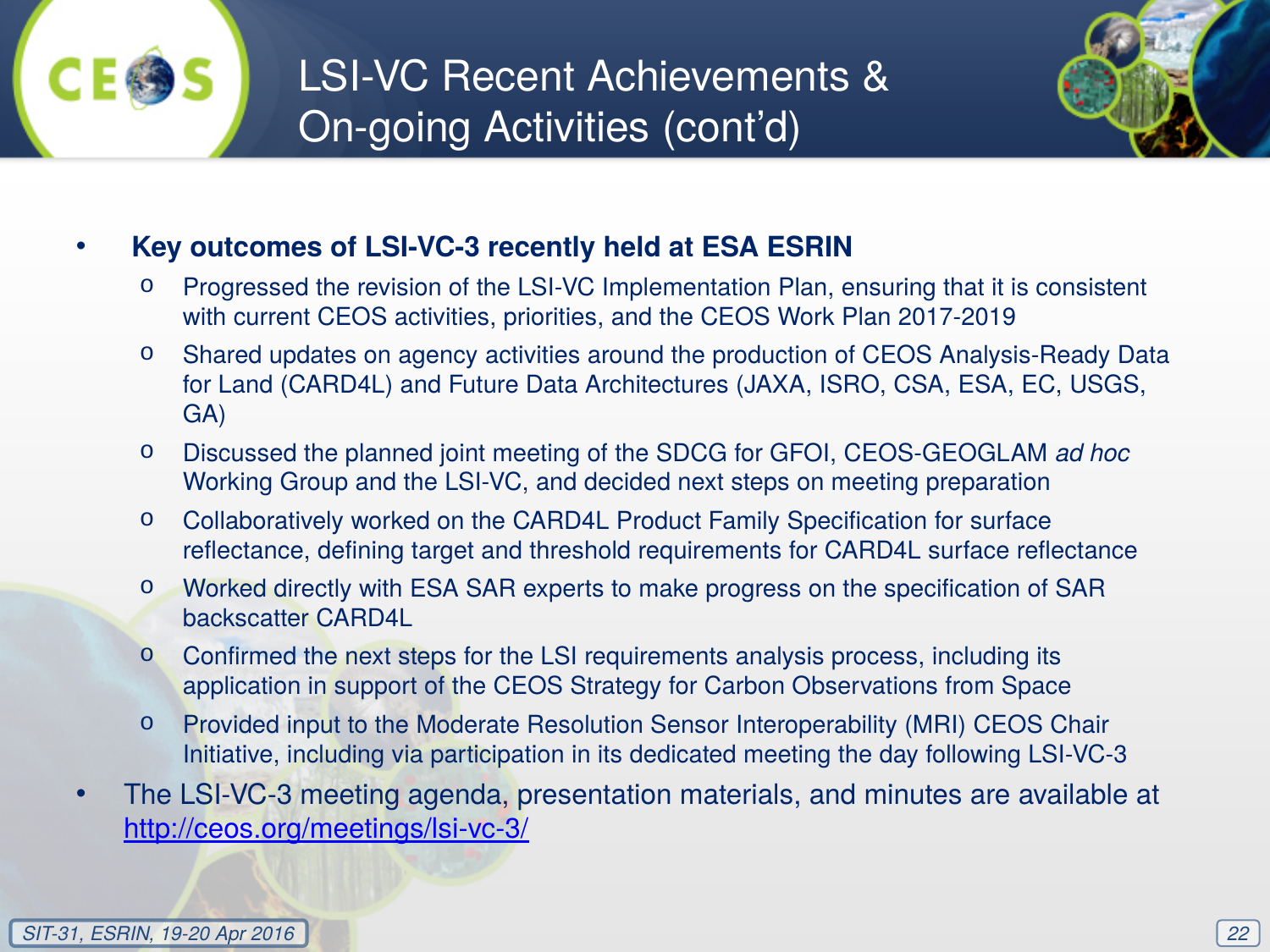

LSI-VC Recent Achievements & On-going Activities (cont’d)
 Key outcomes of LSI-VC-3 recently held at ESA ESRIN
Progressed the revision of the LSI-VC Implementation Plan, ensuring that it is consistent with current CEOS activities, priorities, and the CEOS Work Plan 2017-2019
Shared updates on agency activities around the production of CEOS Analysis-Ready Data for Land (CARD4L) and Future Data Architectures (JAXA, ISRO, CSA, ESA, EC, USGS, GA)
Discussed the planned joint meeting of the SDCG for GFOI, CEOS-GEOGLAM ad hoc Working Group and the LSI-VC, and decided next steps on meeting preparation
Collaboratively worked on the CARD4L Product Family Specification for surface reflectance, defining target and threshold requirements for CARD4L surface reflectance
Worked directly with ESA SAR experts to make progress on the specification of SAR backscatter CARD4L
Confirmed the next steps for the LSI requirements analysis process, including its application in support of the CEOS Strategy for Carbon Observations from Space
Provided input to the Moderate Resolution Sensor Interoperability (MRI) CEOS Chair Initiative, including via participation in its dedicated meeting the day following LSI-VC-3
The LSI-VC-3 meeting agenda, presentation materials, and minutes are available at http://ceos.org/meetings/lsi-vc-3/
22